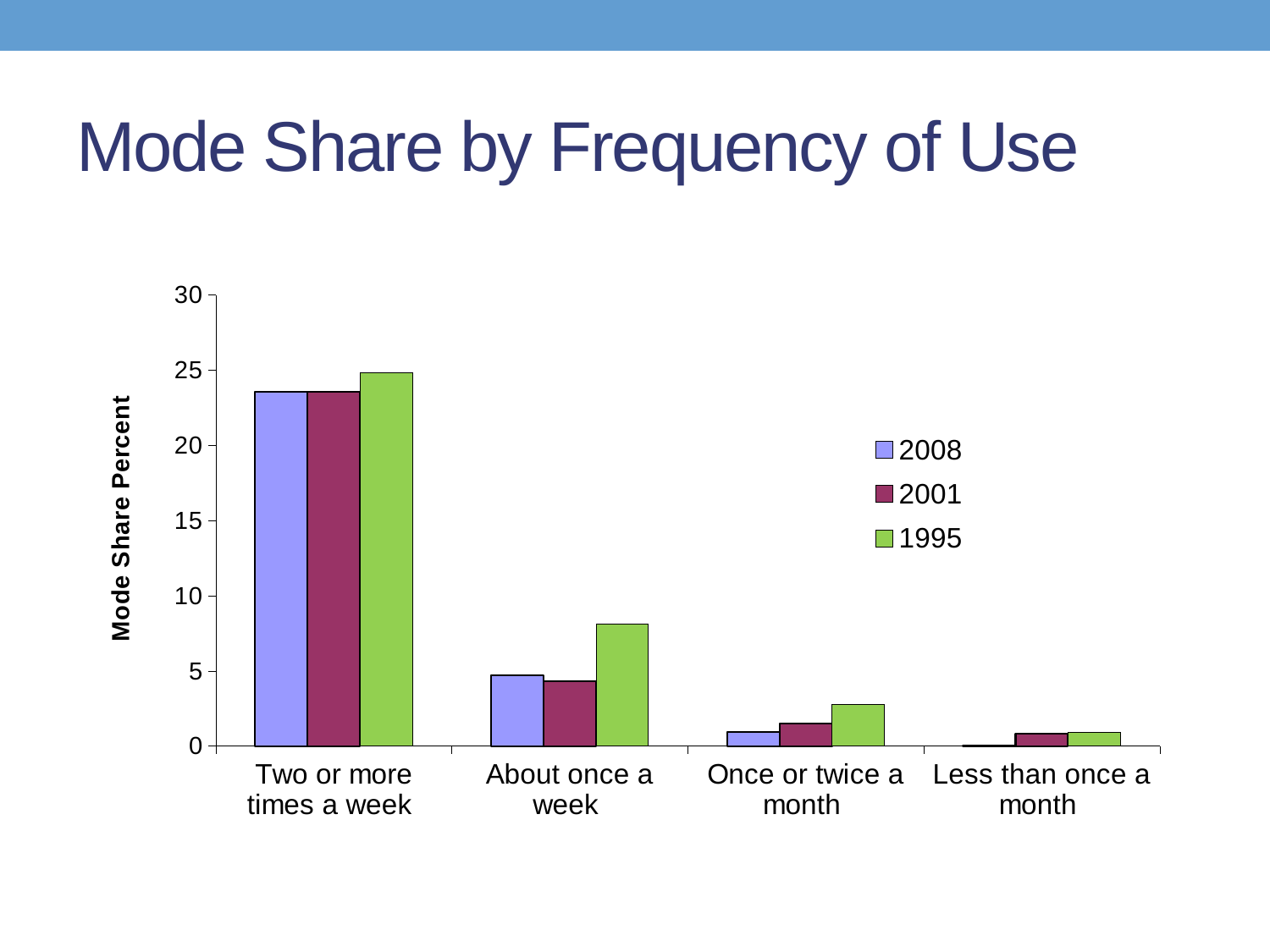

# Mode Share by Frequency of Use

### Chart

| Category | 2008 | 2001 | 1995 |
|---|---|---|---|
| Two or more times a week  | 23.54 | 23.55 | 24.830000000000005 |
| About once a week  | 4.71 | 4.29 | 8.120000000000001 |
| Once or twice a month  | 0.93 | 1.48 | 2.75 |
| Less than once a month  | 0.014999999999999998 | 0.8200000000000006 | 0.89 |